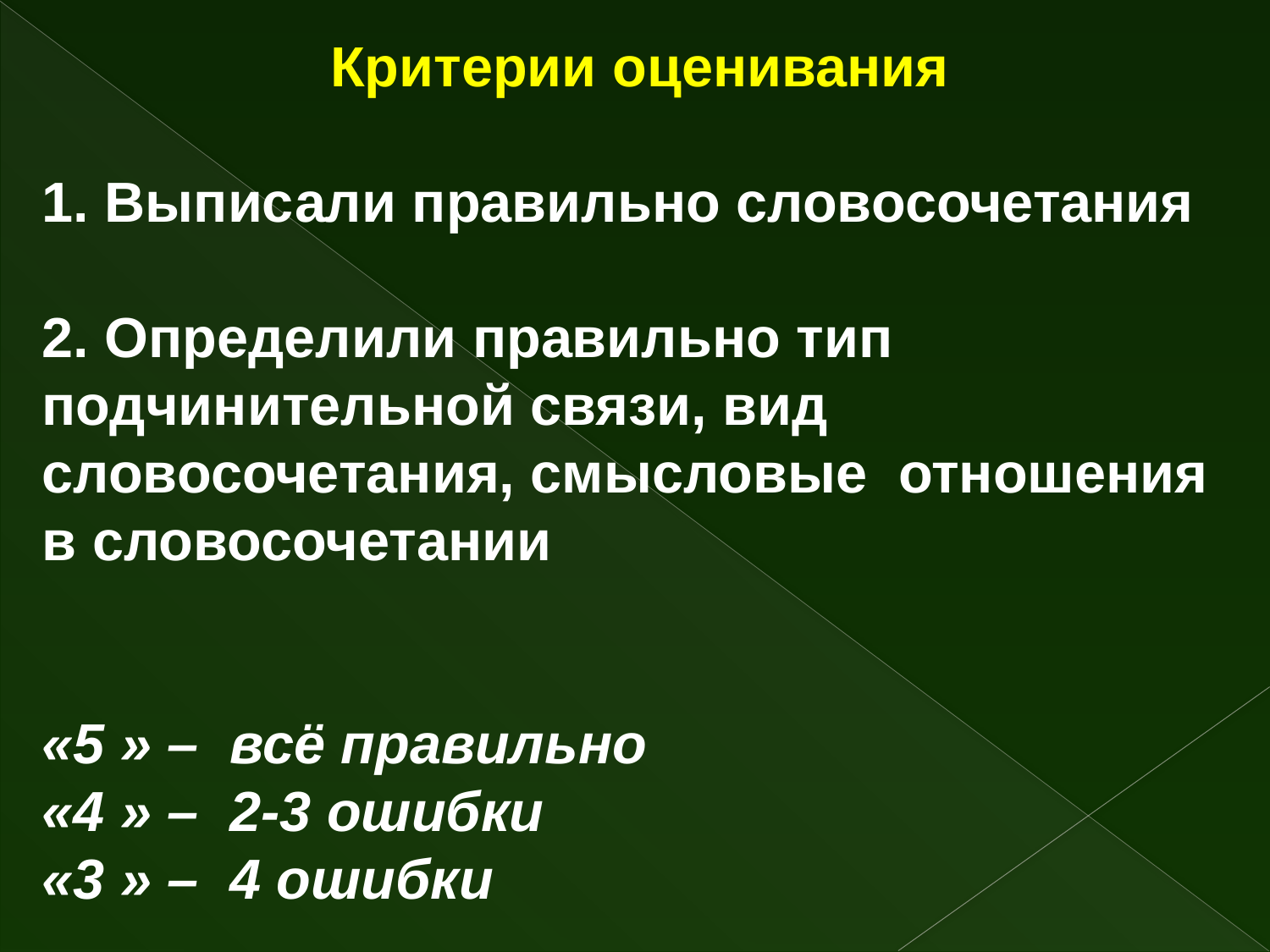

Критерии оценивания

1. Выписали правильно словосочетания

2. Определили правильно тип подчинительной связи, вид словосочетания, смысловые  отношения в словосочетании

«5 » –  всё правильно
«4 » –  2-3 ошибки
«3 » –  4 ошибки